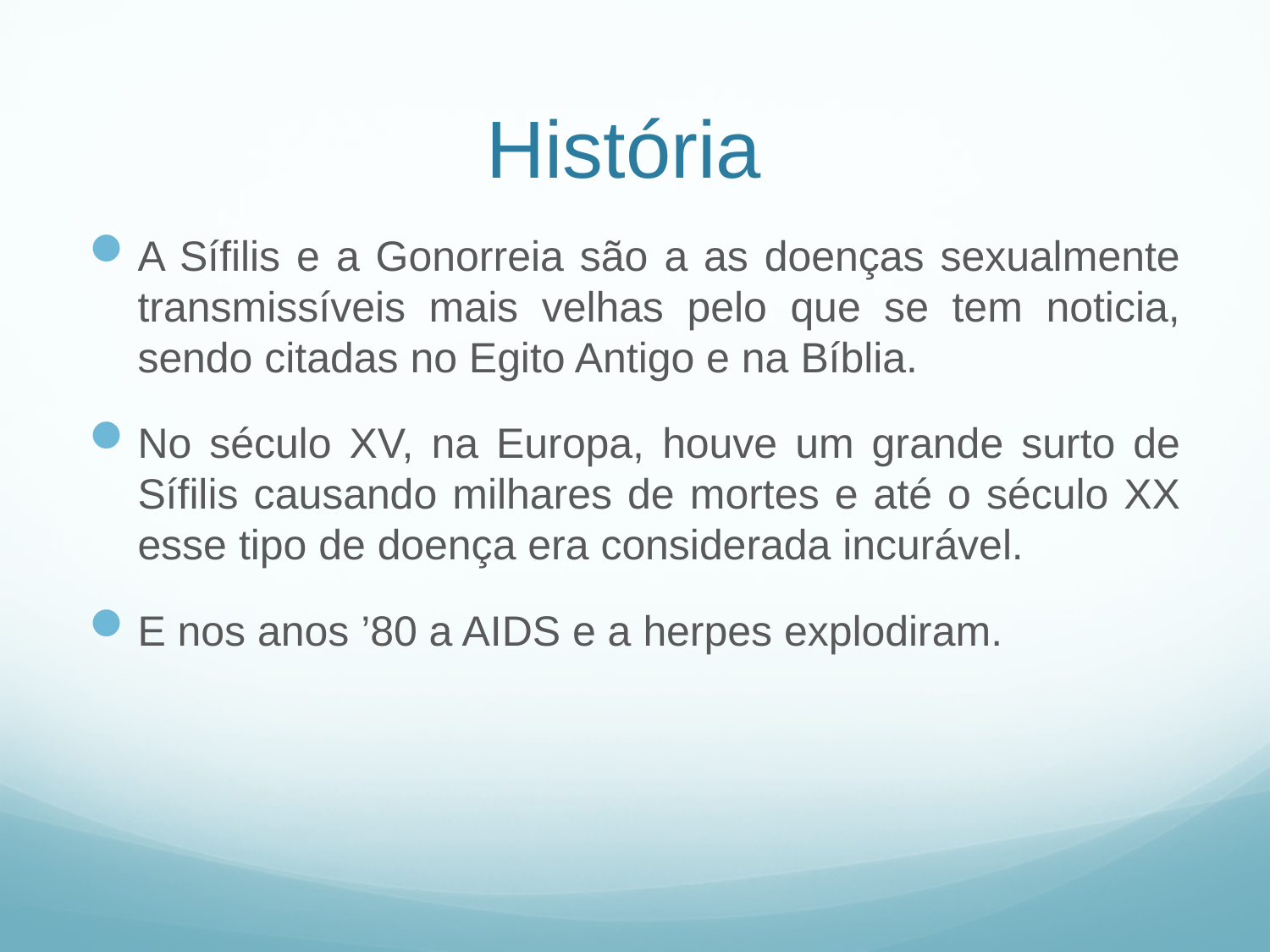

# História
A Sífilis e a Gonorreia são a as doenças sexualmente transmissíveis mais velhas pelo que se tem noticia, sendo citadas no Egito Antigo e na Bíblia.
No século XV, na Europa, houve um grande surto de Sífilis causando milhares de mortes e até o século XX esse tipo de doença era considerada incurável.
E nos anos ’80 a AIDS e a herpes explodiram.